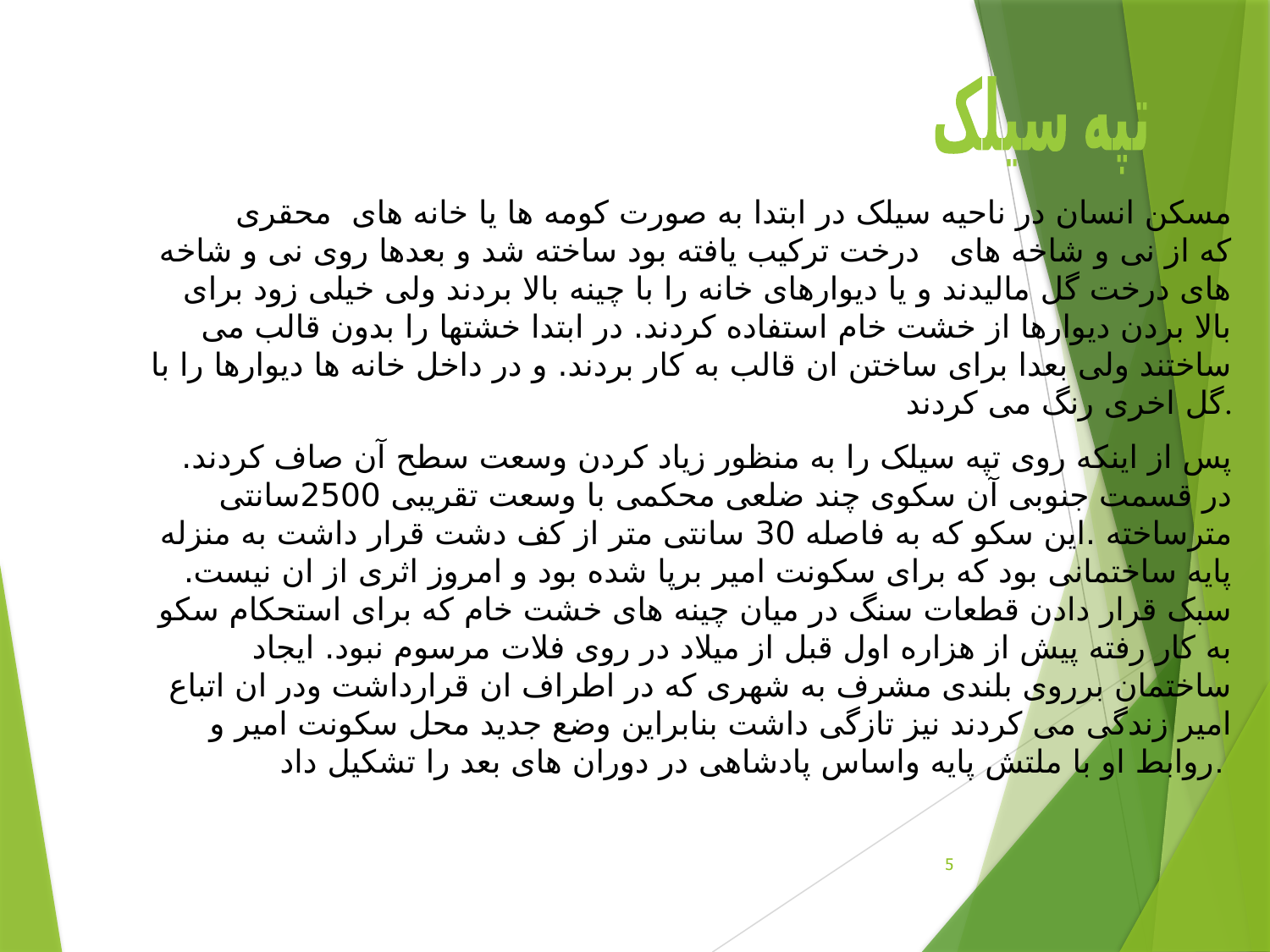

تپه سیلک
      مسکن انسان در ناحیه سیلک در ابتدا به صورت کومه ها یا خانه های  محقری که از نی و شاخه های   درخت ترکیب یافته بود ساخته شد و بعدها روی نی و شاخه های درخت گل مالیدند و یا دیوارهای خانه را با چینه بالا بردند ولی خیلی زود برای بالا بردن دیوارها از خشت خام استفاده کردند. در ابتدا خشتها را بدون قالب می ساختند ولی بعدا برای ساختن ان قالب به کار بردند. و در داخل خانه ها دیوارها را با گل اخری رنگ می کردند.
 پس از اینکه روی تپه سیلک را به منظور زیاد کردن وسعت سطح آن صاف کردند. در قسمت جنوبی آن سکوی چند ضلعی محکمی با وسعت تقریبی 2500سانتی مترساخته .این سکو که به فاصله 30 سانتی متر از کف دشت قرار داشت به منزله پایه ساختمانی بود که برای سکونت امیر برپا شده بود و امروز اثری از ان نیست. سبک قرار دادن قطعات سنگ در میان چینه های خشت خام که برای استحکام سکو به کار رفته پیش از هزاره اول قبل از میلاد در روی فلات مرسوم نبود. ایجاد ساختمان برروی بلندی مشرف به شهری که در اطراف ان قرارداشت ودر ان اتباع امیر زندگی می کردند نیز تازگی داشت بنابراین وضع جدید محل سکونت امیر و روابط او با ملتش پایه واساس پادشاهی در دوران های بعد را تشکیل داد.
5